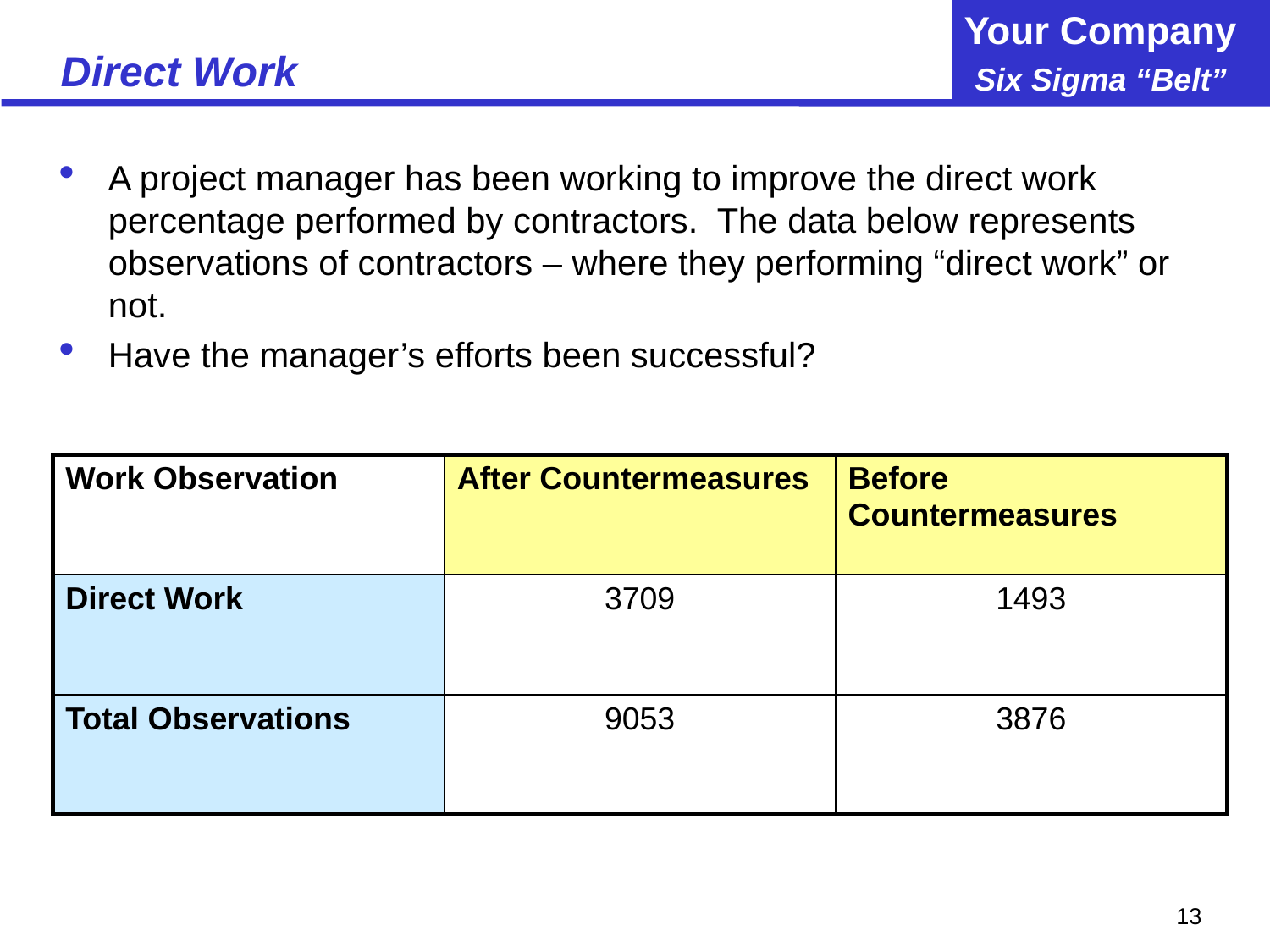

# Direct Work
A project manager has been working to improve the direct work percentage performed by contractors.  The data below represents observations of contractors – where they performing “direct work” or not.
Have the manager’s efforts been successful?
| Work Observation | After Countermeasures | Before Countermeasures |
| --- | --- | --- |
| Direct Work | 3709 | 1493 |
| Total Observations | 9053 | 3876 |